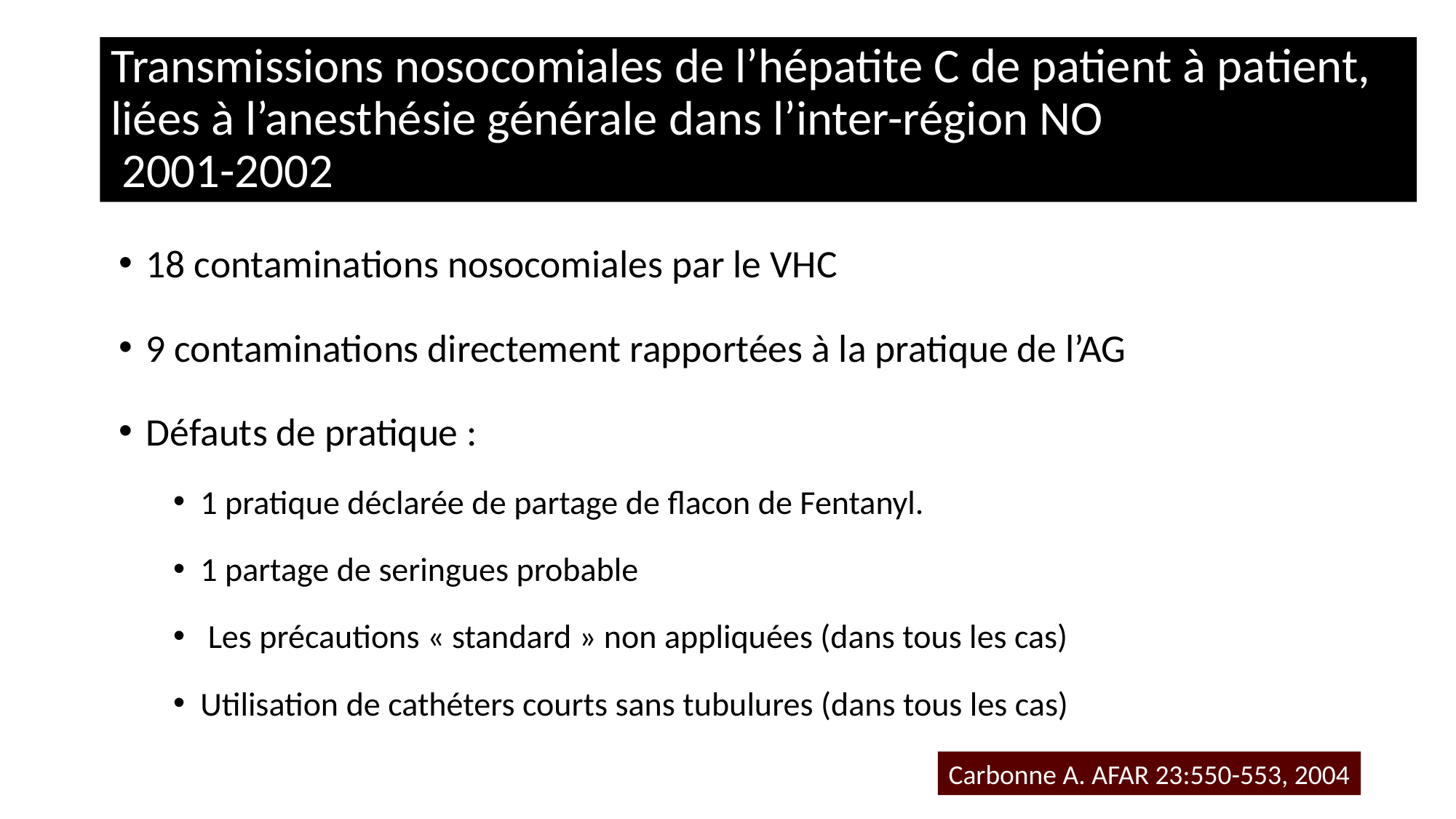

# Transmissions nosocomiales de l’hépatite C de patient à patient, liées à l’anesthésie générale dans l’inter-région NO 2001-2002
18 contaminations nosocomiales par le VHC
9 contaminations directement rapportées à la pratique de l’AG
Défauts de pratique :
1 pratique déclarée de partage de flacon de Fentanyl.
1 partage de seringues probable
 Les précautions « standard » non appliquées (dans tous les cas)
Utilisation de cathéters courts sans tubulures (dans tous les cas)
Carbonne A. AFAR 23:550-553, 2004